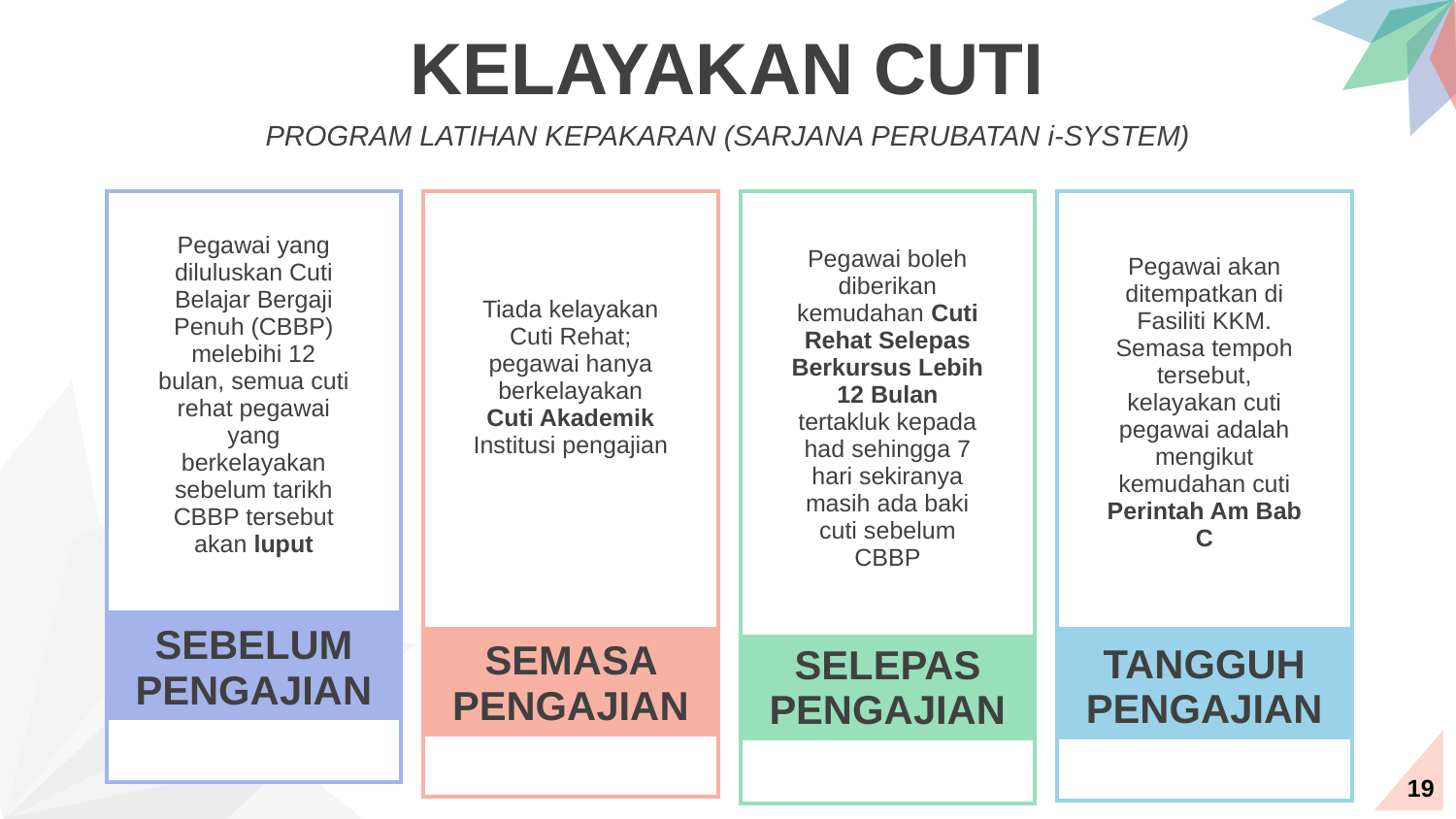

KELAYAKAN CUTI
PROGRAM LATIHAN KEPAKARAN (SARJANA PERUBATAN i-SYSTEM)
|  |  |  |
| --- | --- | --- |
|  | Pegawai yang diluluskan Cuti Belajar Bergaji Penuh (CBBP) melebihi 12 bulan, semua cuti rehat pegawai yang berkelayakan sebelum tarikh CBBP tersebut akan luput |  |
|  |  |  |
|  |  |  |
|  |  |  |
|  |  |  |
| SEBELUM PENGAJIAN |  |  |
|  |  |  |
|  |  |  |
| --- | --- | --- |
|  | Tiada kelayakan Cuti Rehat; pegawai hanya berkelayakan Cuti Akademik Institusi pengajian |  |
|  |  |  |
|  |  |  |
|  |  |  |
|  |  |  |
| SEMASA PENGAJIAN |  |  |
|  |  |  |
|  |  |  |
| --- | --- | --- |
|  | Pegawai boleh diberikan kemudahan Cuti Rehat Selepas Berkursus Lebih 12 Bulan tertakluk kepada had sehingga 7 hari sekiranya masih ada baki cuti sebelum CBBP |  |
|  |  |  |
|  |  |  |
|  |  |  |
|  |  |  |
| SELEPAS PENGAJIAN |  |  |
|  |  |  |
|  |  |  |
| --- | --- | --- |
|  | Pegawai akan ditempatkan di Fasiliti KKM. Semasa tempoh tersebut, kelayakan cuti pegawai adalah mengikut kemudahan cuti Perintah Am Bab C |  |
|  |  |  |
|  |  |  |
|  |  |  |
|  |  |  |
| TANGGUH PENGAJIAN |  |  |
|  |  |  |

19